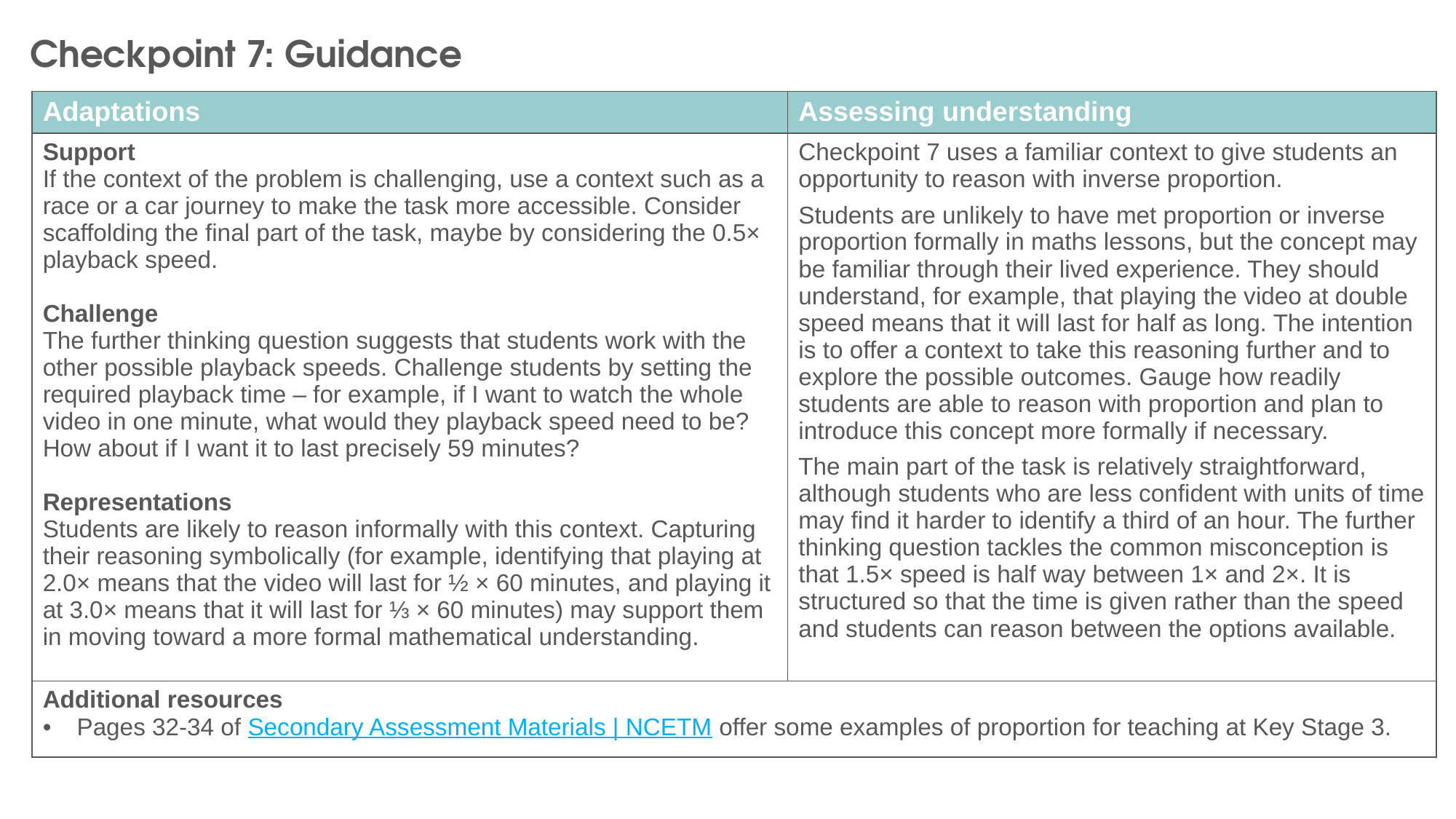

Checkpoint 7: Guidance
| Adaptations | Assessing understanding |
| --- | --- |
| Support If the context of the problem is challenging, use a context such as a race or a car journey to make the task more accessible. Consider scaffolding the final part of the task, maybe by considering the 0.5× playback speed. Challenge The further thinking question suggests that students work with the other possible playback speeds. Challenge students by setting the required playback time – for example, if I want to watch the whole video in one minute, what would they playback speed need to be? How about if I want it to last precisely 59 minutes? Representations Students are likely to reason informally with this context. Capturing their reasoning symbolically (for example, identifying that playing at 2.0× means that the video will last for ½ × 60 minutes, and playing it at 3.0× means that it will last for ⅓ × 60 minutes) may support them in moving toward a more formal mathematical understanding. | Checkpoint 7 uses a familiar context to give students an opportunity to reason with inverse proportion. Students are unlikely to have met proportion or inverse proportion formally in maths lessons, but the concept may be familiar through their lived experience. They should understand, for example, that playing the video at double speed means that it will last for half as long. The intention is to offer a context to take this reasoning further and to explore the possible outcomes. Gauge how readily students are able to reason with proportion and plan to introduce this concept more formally if necessary. The main part of the task is relatively straightforward, although students who are less confident with units of time may find it harder to identify a third of an hour. The further thinking question tackles the common misconception is that 1.5× speed is half way between 1× and 2×. It is structured so that the time is given rather than the speed and students can reason between the options available. |
| Additional resources Pages 32-34 of Secondary Assessment Materials | NCETM offer some examples of proportion for teaching at Key Stage 3. |  |